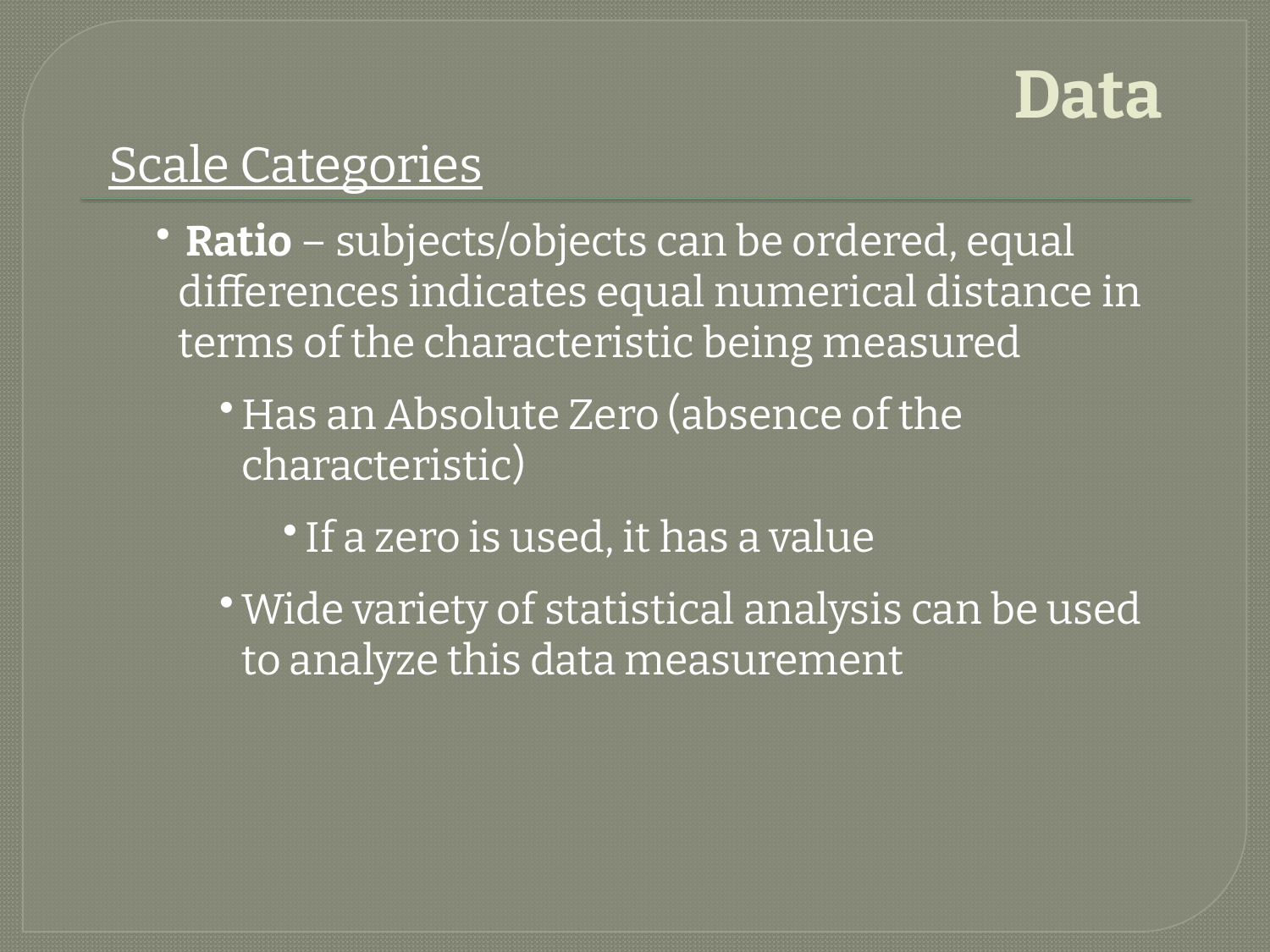

# Data
Scale Categories
 Ratio – subjects/objects can be ordered, equal differences indicates equal numerical distance in terms of the characteristic being measured
Has an Absolute Zero (absence of the characteristic)
If a zero is used, it has a value
Wide variety of statistical analysis can be used to analyze this data measurement